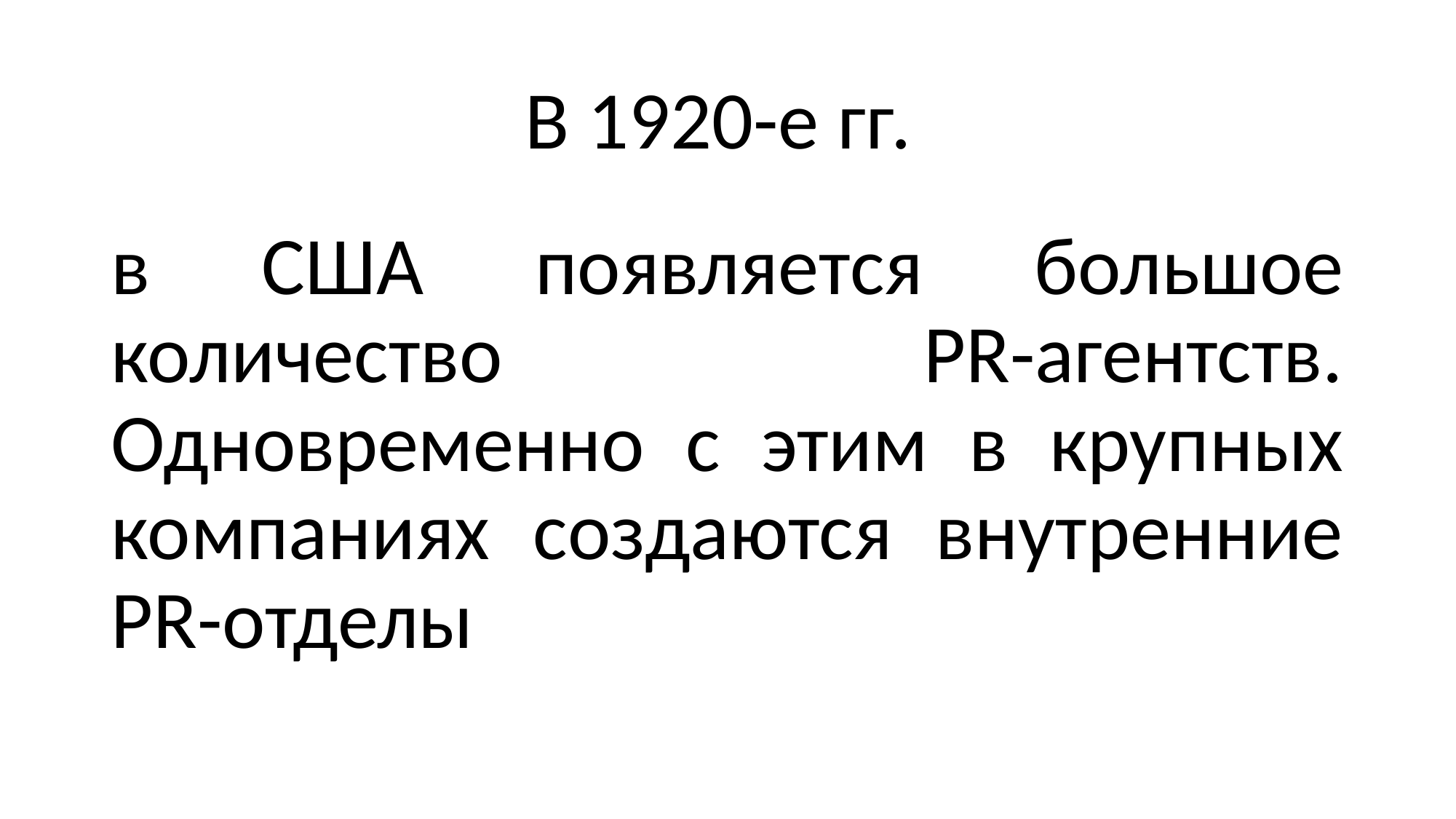

# В 1920-е гг.
в США появляется большое количество PR-агентств. Одновременно с этим в крупных компаниях создаются внутренние PR-отделы